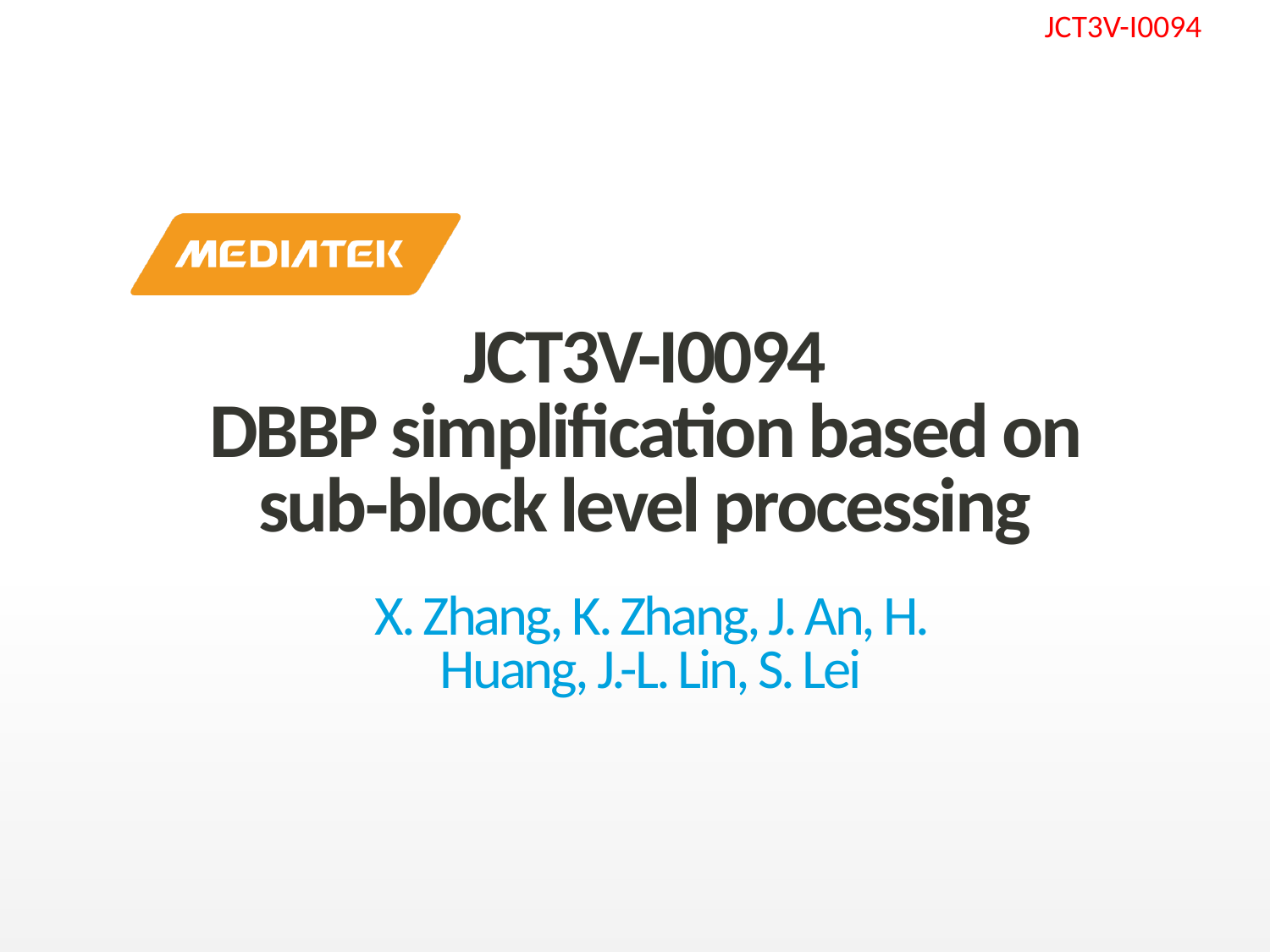

# JCT3V-I0094 DBBP simplification based on sub-block level processing
X. Zhang, K. Zhang, J. An, H. Huang, J.-L. Lin, S. Lei